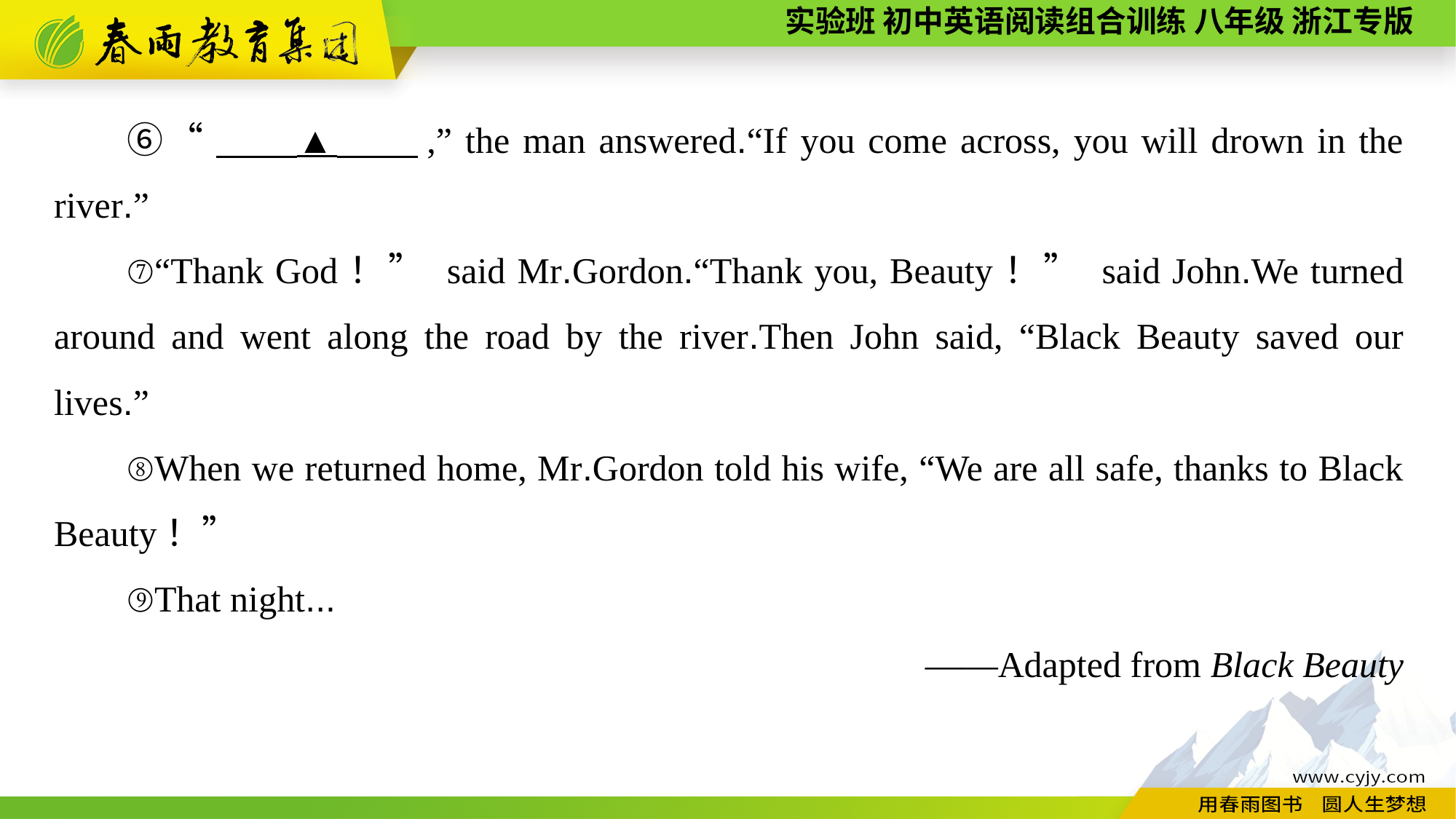

⑥“　　▲　　,” the man answered.“If you come across, you will drown in the river.”
⑦“Thank God！” said Mr.Gordon.“Thank you, Beauty！” said John.We turned around and went along the road by the river.Then John said, “Black Beauty saved our lives.”
⑧When we returned home, Mr.Gordon told his wife, “We are all safe, thanks to Black Beauty！”
⑨That night...
——Adapted from Black Beauty